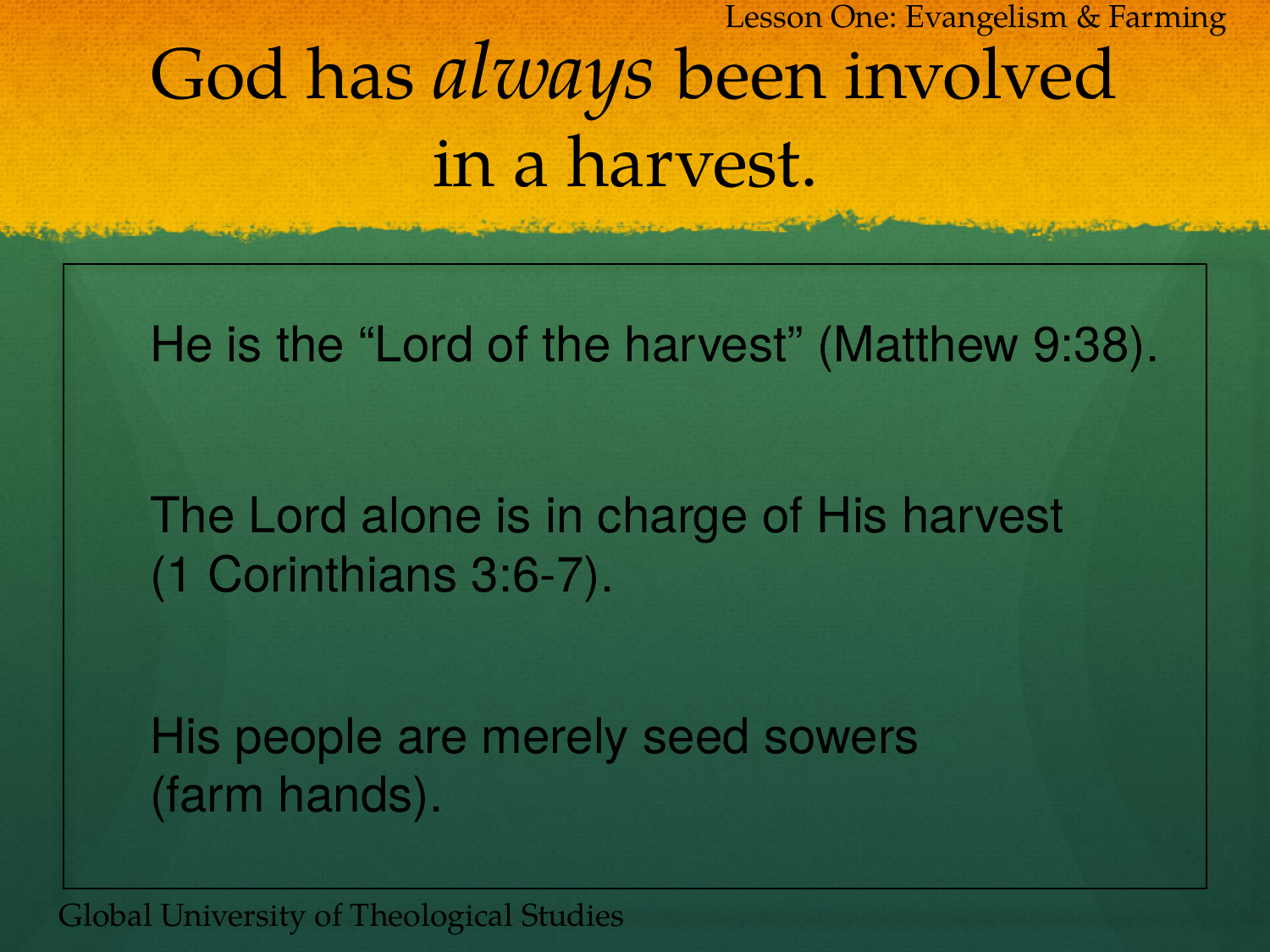

Lesson One: Evangelism & Farming

# God has always been involved in a harvest.

He is the “Lord of the harvest” (Matthew 9:38).
The Lord alone is in charge of His harvest (1 Corinthians 3:6-7).
His people are merely seed sowers (farm hands).
Global University of Theological Studies